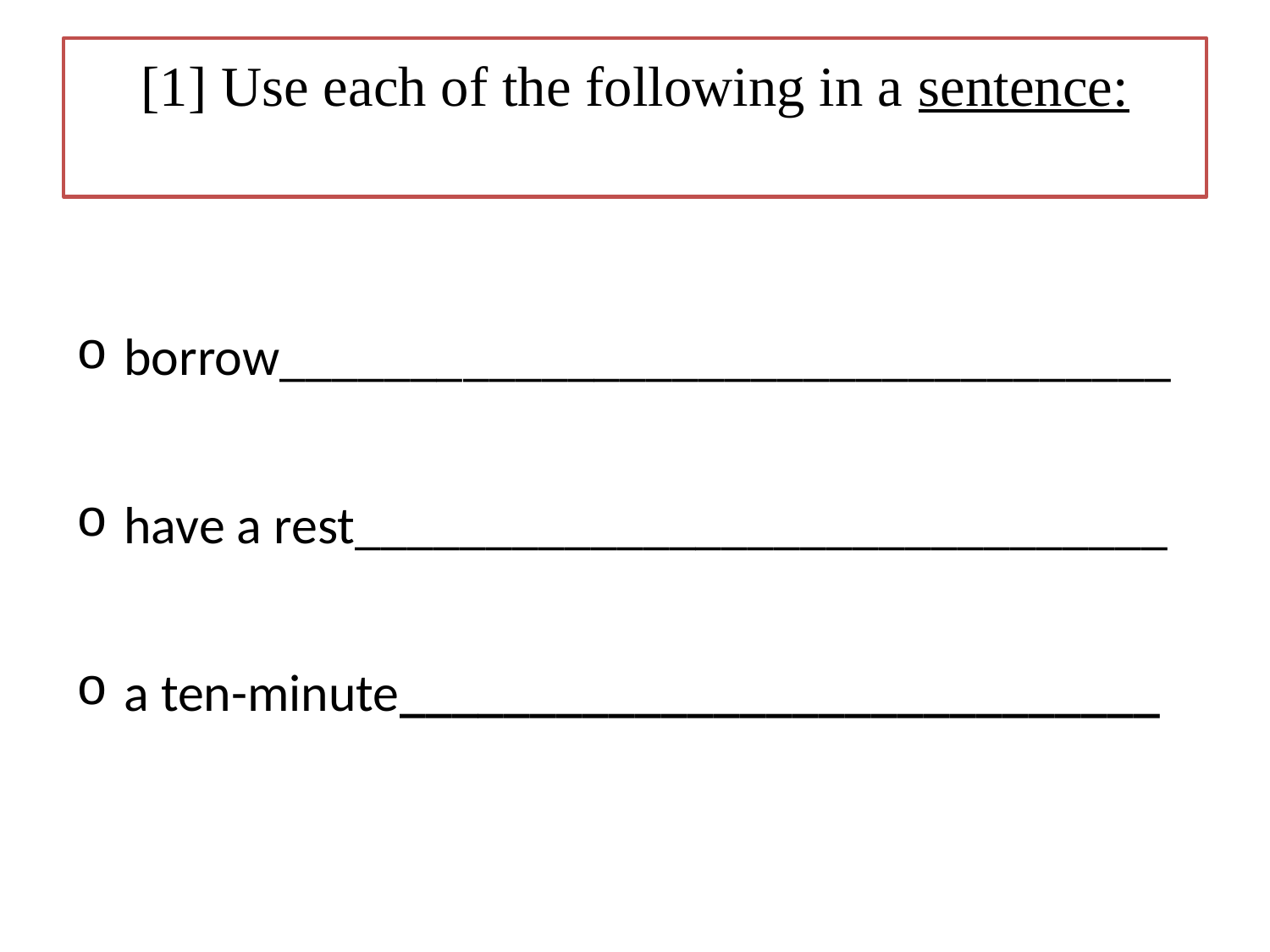

# [1] Use each of the following in a sentence:
borrow__________________________________
have a rest_______________________________
a ten-minute_____________________________